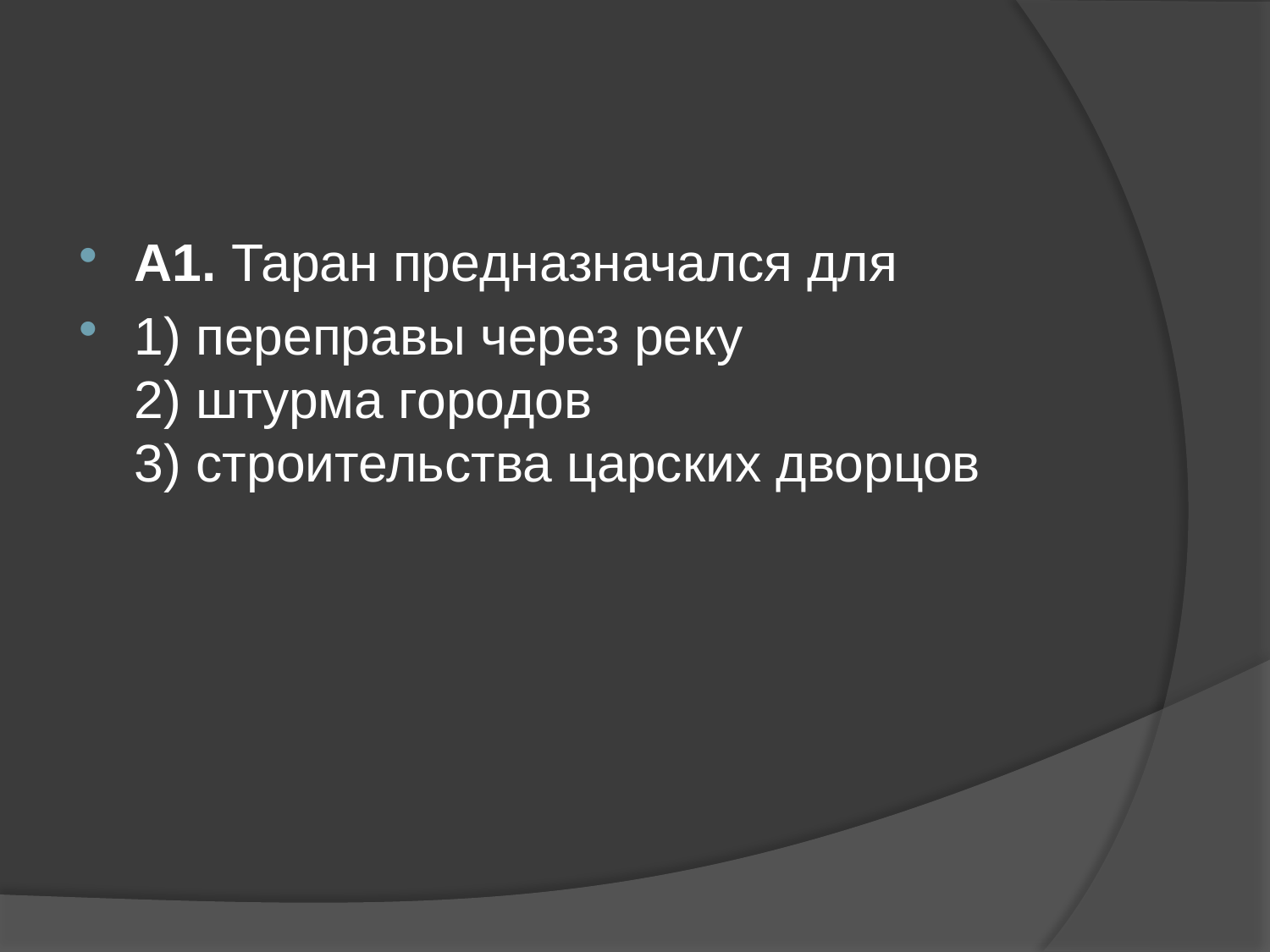

#
А1. Таран предназначался для
1) переправы через реку
2) штурма городов
3) строительства царских дворцов